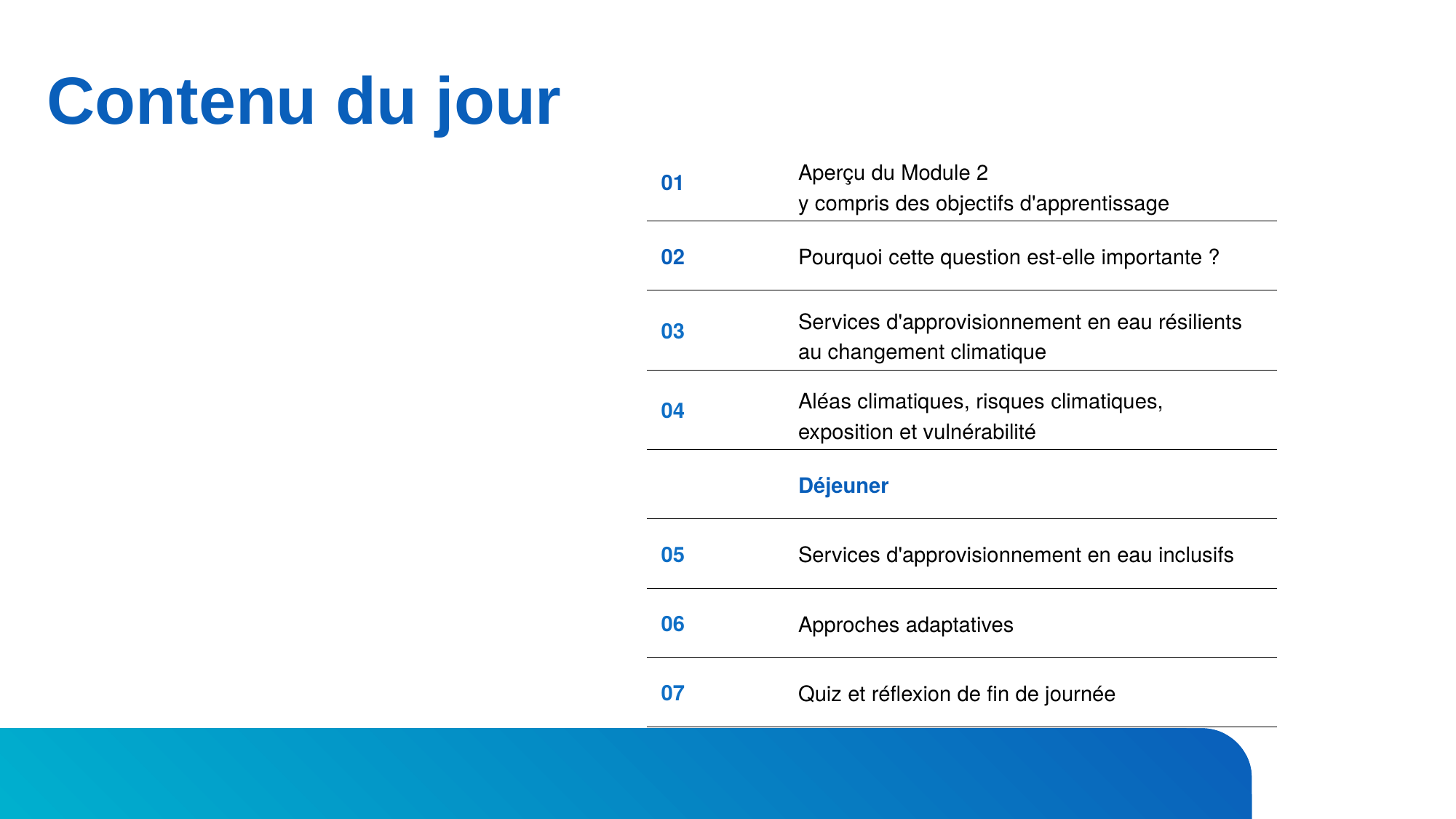

Contenu du jour
| 01 | Aperçu du Module 2 y compris des objectifs d'apprentissage |
| --- | --- |
| 02 | Pourquoi cette question est-elle importante ? |
| 03 | Services d'approvisionnement en eau résilients au changement climatique |
| 04 | Aléas climatiques, risques climatiques, exposition et vulnérabilité |
|  | Déjeuner |
| 05 | Services d'approvisionnement en eau inclusifs |
| 06 | Approches adaptatives |
| 07 | Quiz et réflexion de fin de journée |